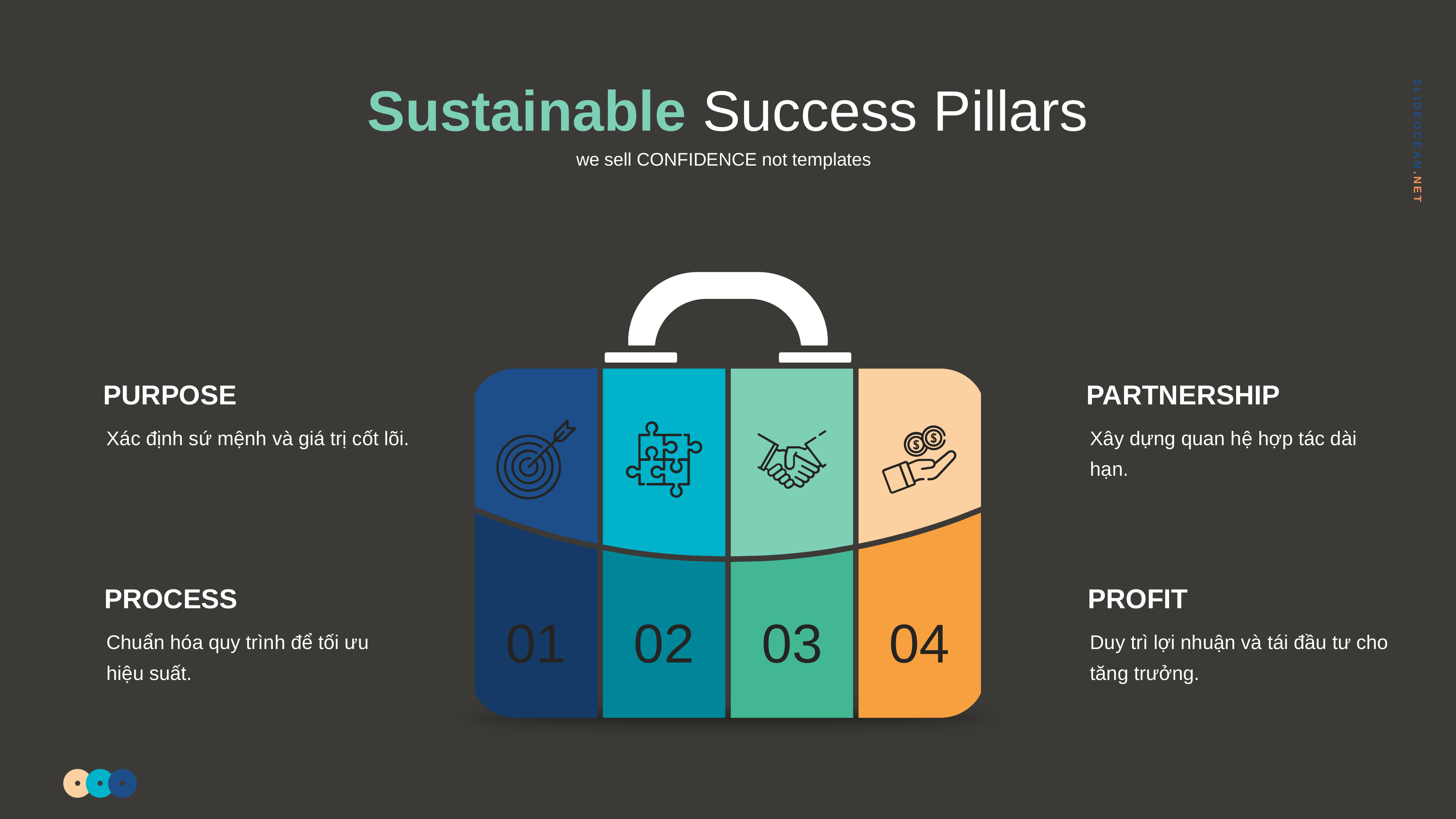

Sustainable Success Pillars
we sell CONFIDENCE not templates

PURPOSE
Xác định sứ mệnh và giá trị cốt lõi.
PARTNERSHIP
Xây dựng quan hệ hợp tác dài hạn.

PROCESS
Chuẩn hóa quy trình để tối ưu hiệu suất.
PROFIT
Duy trì lợi nhuận và tái đầu tư cho tăng trưởng.
01
02
03
04